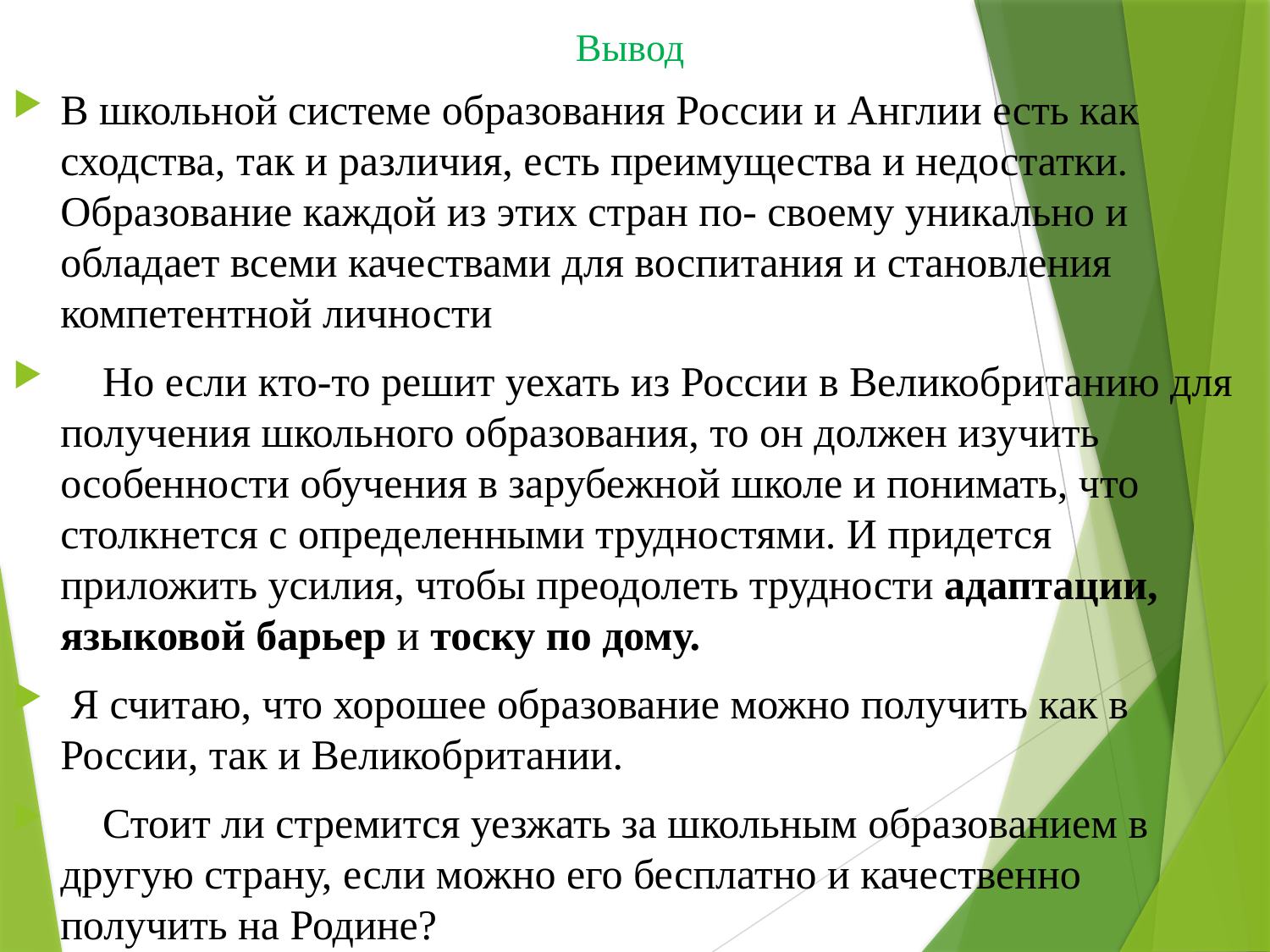

# Вывод
В школьной системе образования России и Англии есть как сходства, так и различия, есть преимущества и недостатки. Образование каждой из этих стран по- своему уникально и обладает всеми качествами для воспитания и становления компетентной личности
    Но если кто-то решит уехать из России в Великобританию для получения школьного образования, то он должен изучить особенности обучения в зарубежной школе и понимать, что столкнется с определенными трудностями. И придется приложить усилия, чтобы преодолеть трудности адаптации, языковой барьер и тоску по дому.
 Я считаю, что хорошее образование можно получить как в России, так и Великобритании.
    Стоит ли стремится уезжать за школьным образованием в другую страну, если можно его бесплатно и качественно получить на Родине?